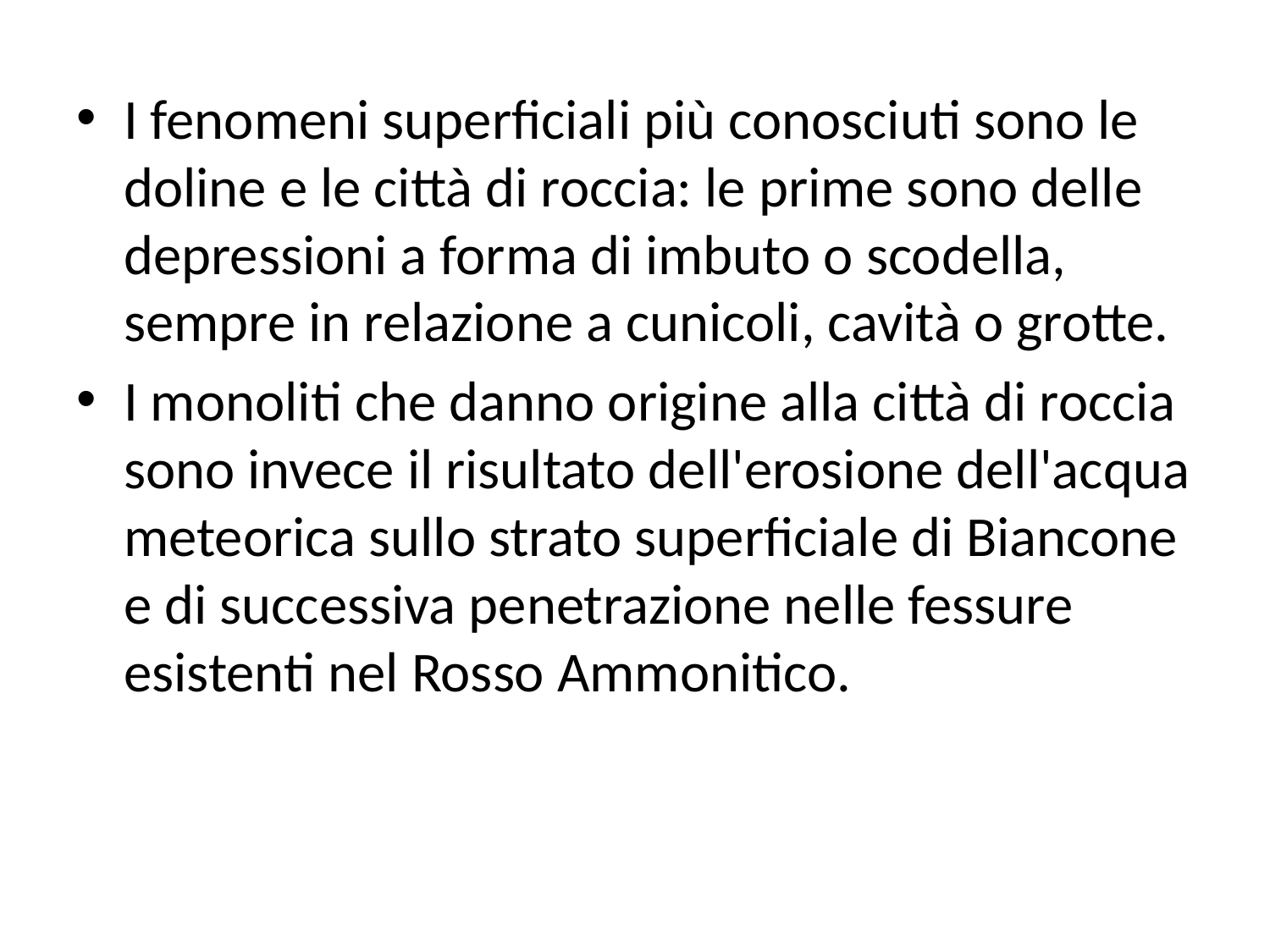

I fenomeni superficiali più conosciuti sono le doline e le città di roccia: le prime sono delle depressioni a forma di imbuto o scodella, sempre in relazione a cunicoli, cavità o grotte.
I monoliti che danno origine alla città di roccia sono invece il risultato dell'erosione dell'acqua meteorica sullo strato superficiale di Biancone e di successiva penetrazione nelle fessure esistenti nel Rosso Ammonitico.